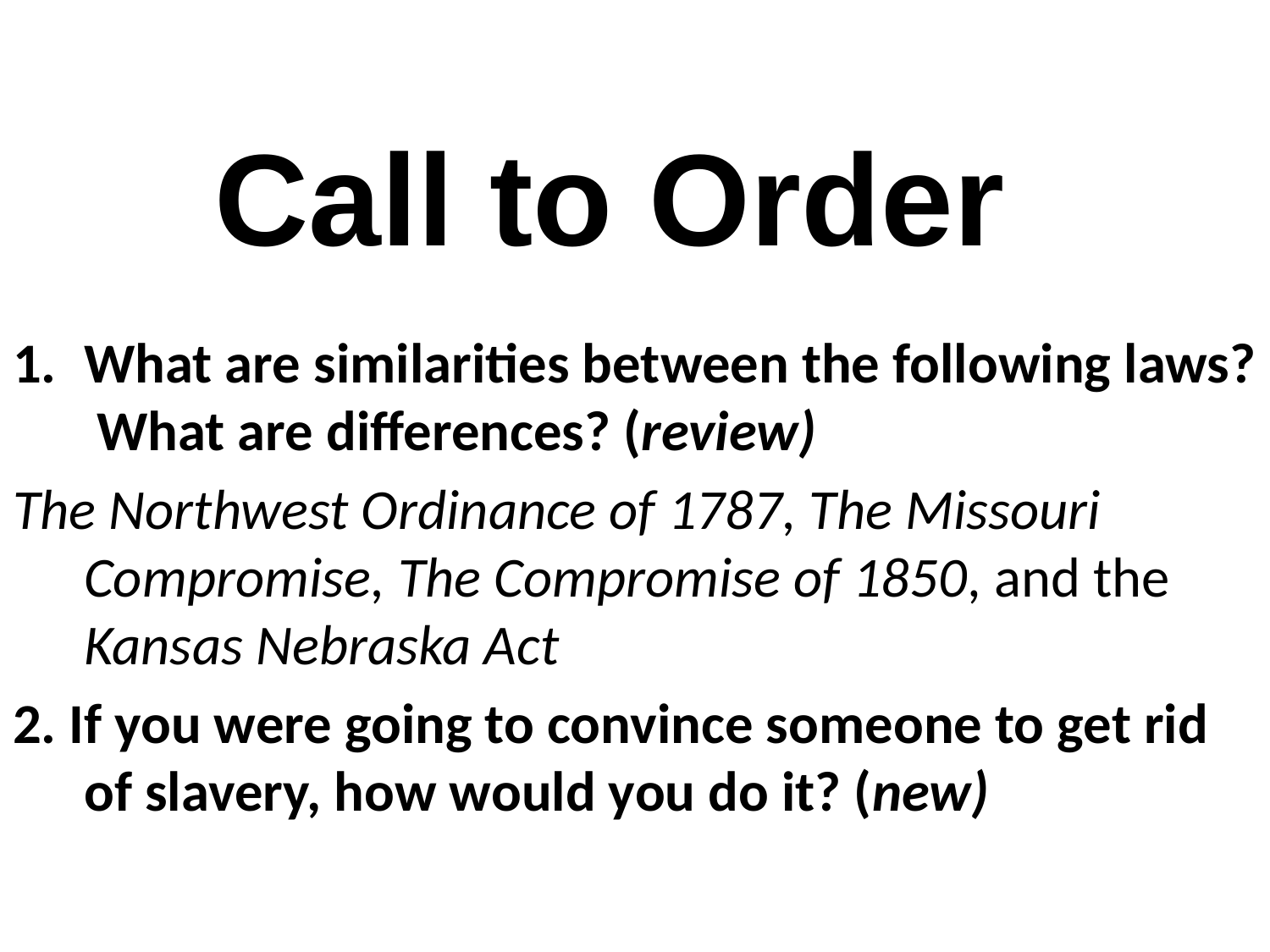

# Call to Order
What are similarities between the following laws?  What are differences? (review)
The Northwest Ordinance of 1787, The Missouri Compromise, The Compromise of 1850, and the Kansas Nebraska Act
2. If you were going to convince someone to get rid of slavery, how would you do it? (new)